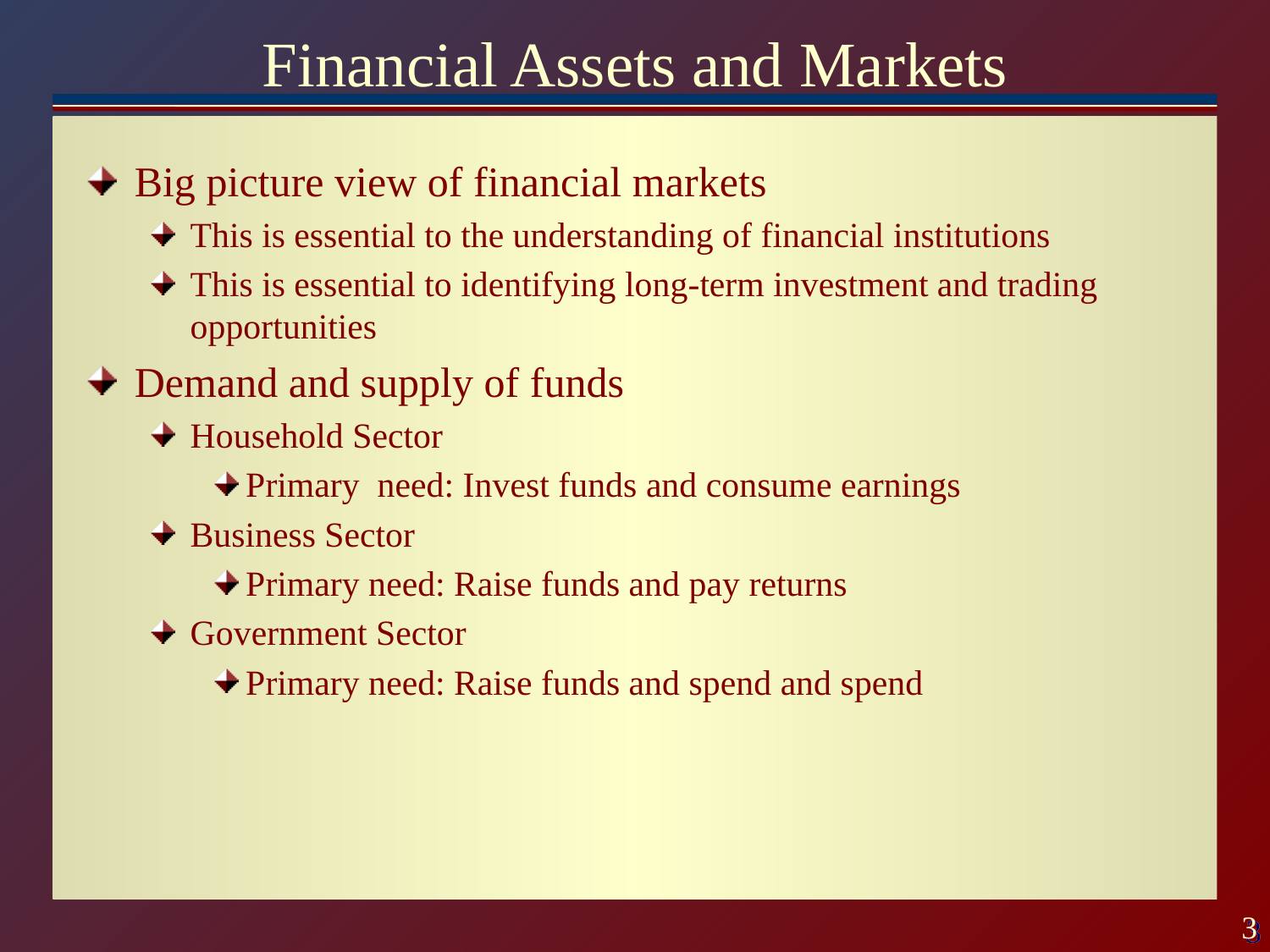

# Financial Assets and Markets
Big picture view of financial markets
This is essential to the understanding of financial institutions
This is essential to identifying long-term investment and trading opportunities
Demand and supply of funds
Household Sector
Primary  need: Invest funds and consume earnings
Business Sector
Primary need: Raise funds and pay returns
Government Sector
Primary need: Raise funds and spend and spend